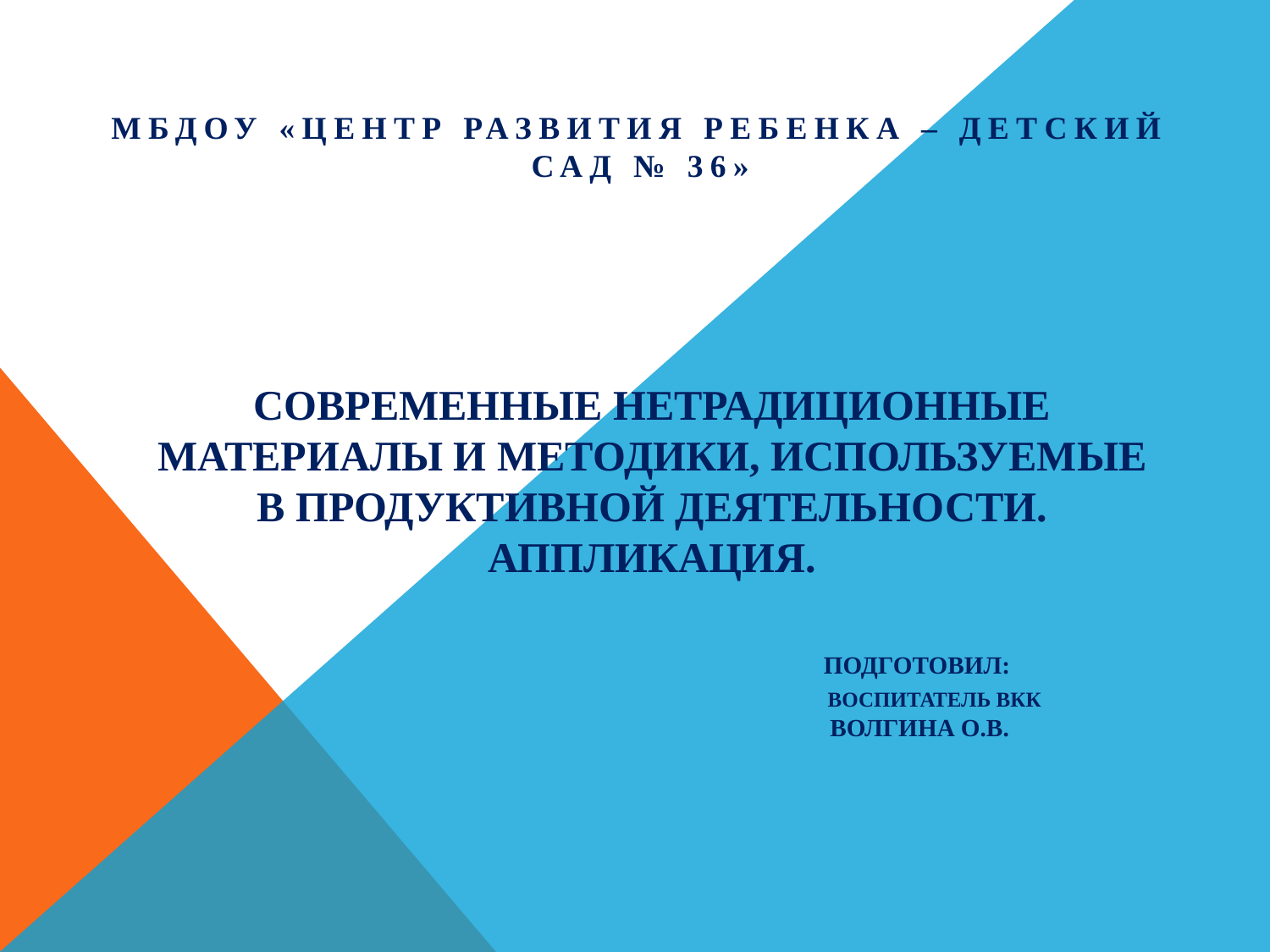

МБДОУ «Центр развития ребенка – детский сад № 36»

# Современные нетрадиционные материалы и методики, используемые в продуктивной деятельности. Аппликация. Подготовил: Воспитатель ВКК Волгина О.В.